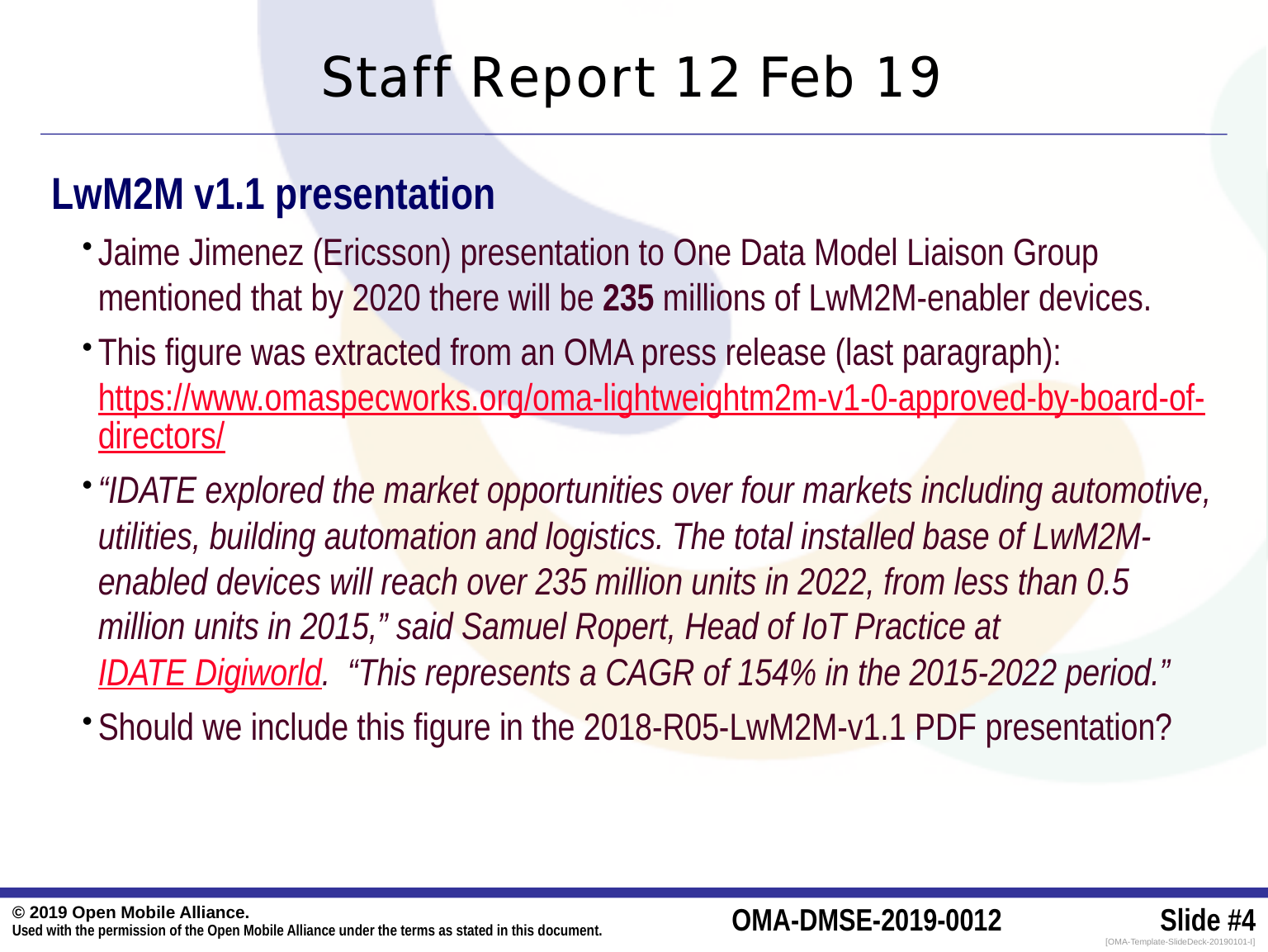

# Staff Report 12 Feb 19
LwM2M v1.1 presentation
Jaime Jimenez (Ericsson) presentation to One Data Model Liaison Group mentioned that by 2020 there will be 235 millions of LwM2M-enabler devices.
This figure was extracted from an OMA press release (last paragraph): https://www.omaspecworks.org/oma-lightweightm2m-v1-0-approved-by-board-of-directors/
“IDATE explored the market opportunities over four markets including automotive, utilities, building automation and logistics. The total installed base of LwM2M-enabled devices will reach over 235 million units in 2022, from less than 0.5 million units in 2015,” said Samuel Ropert, Head of IoT Practice at IDATE Digiworld.  “This represents a CAGR of 154% in the 2015-2022 period.”
Should we include this figure in the 2018-R05-LwM2M-v1.1 PDF presentation?